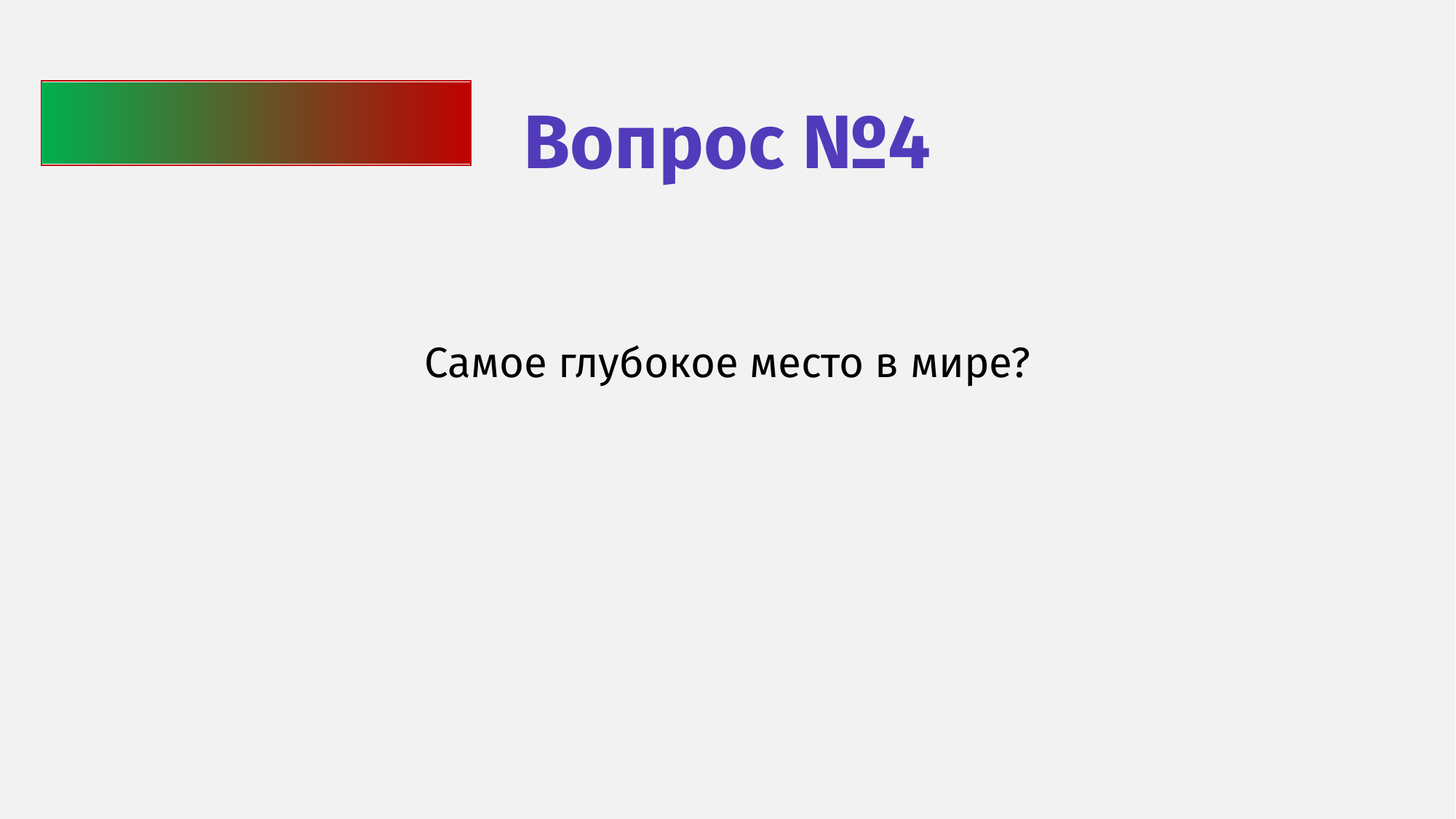

Вопрос №4
Самое глубокое место в мире?